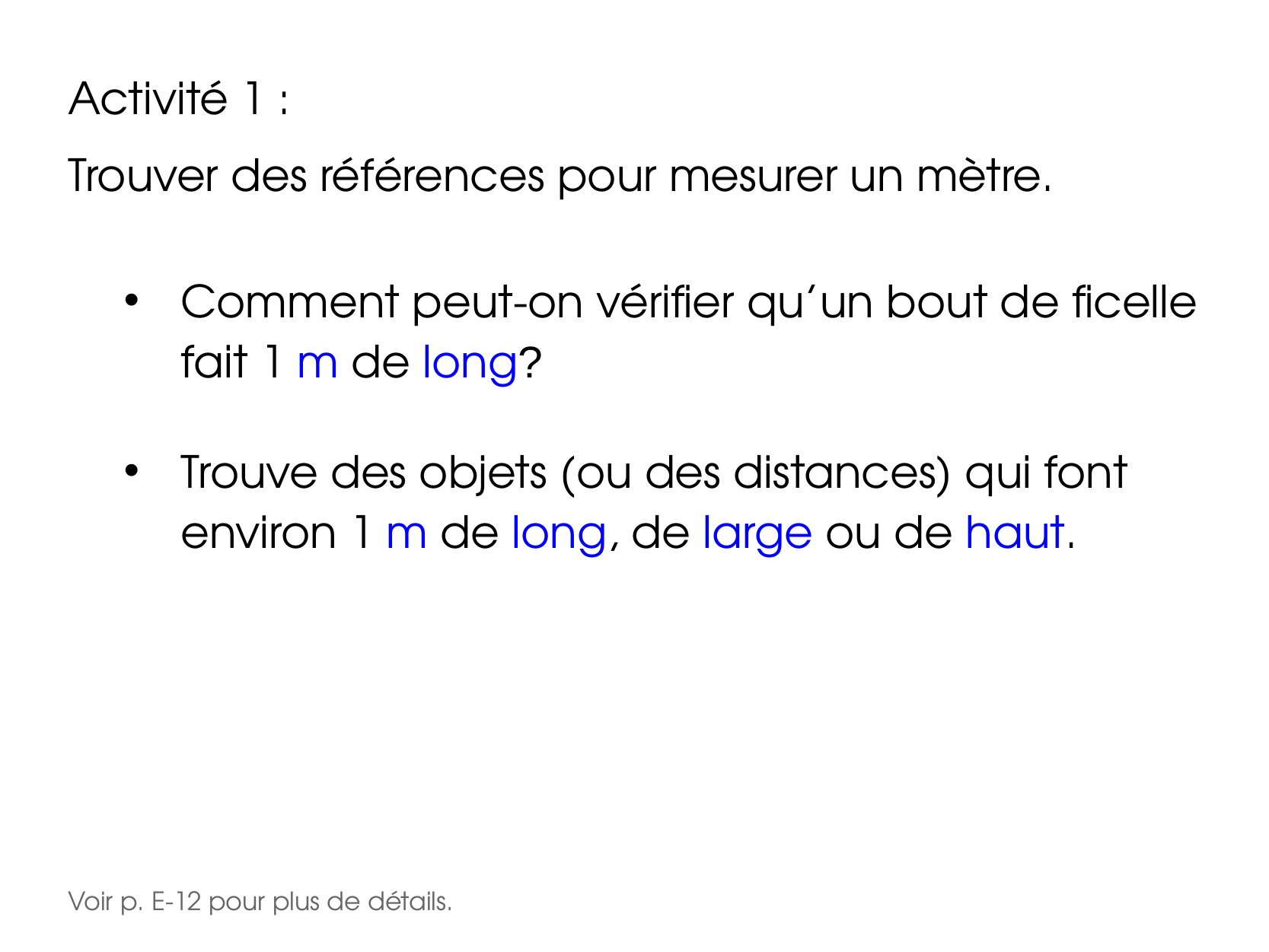

Activité 1 :
Trouver des références pour mesurer un mètre.
Comment peut-on vérifier qu’un bout de ficelle fait 1 m de long?

Trouve des objets (ou des distances) qui font environ 1 m de long, de large ou de haut.
Voir p. E-12 pour plus de détails.